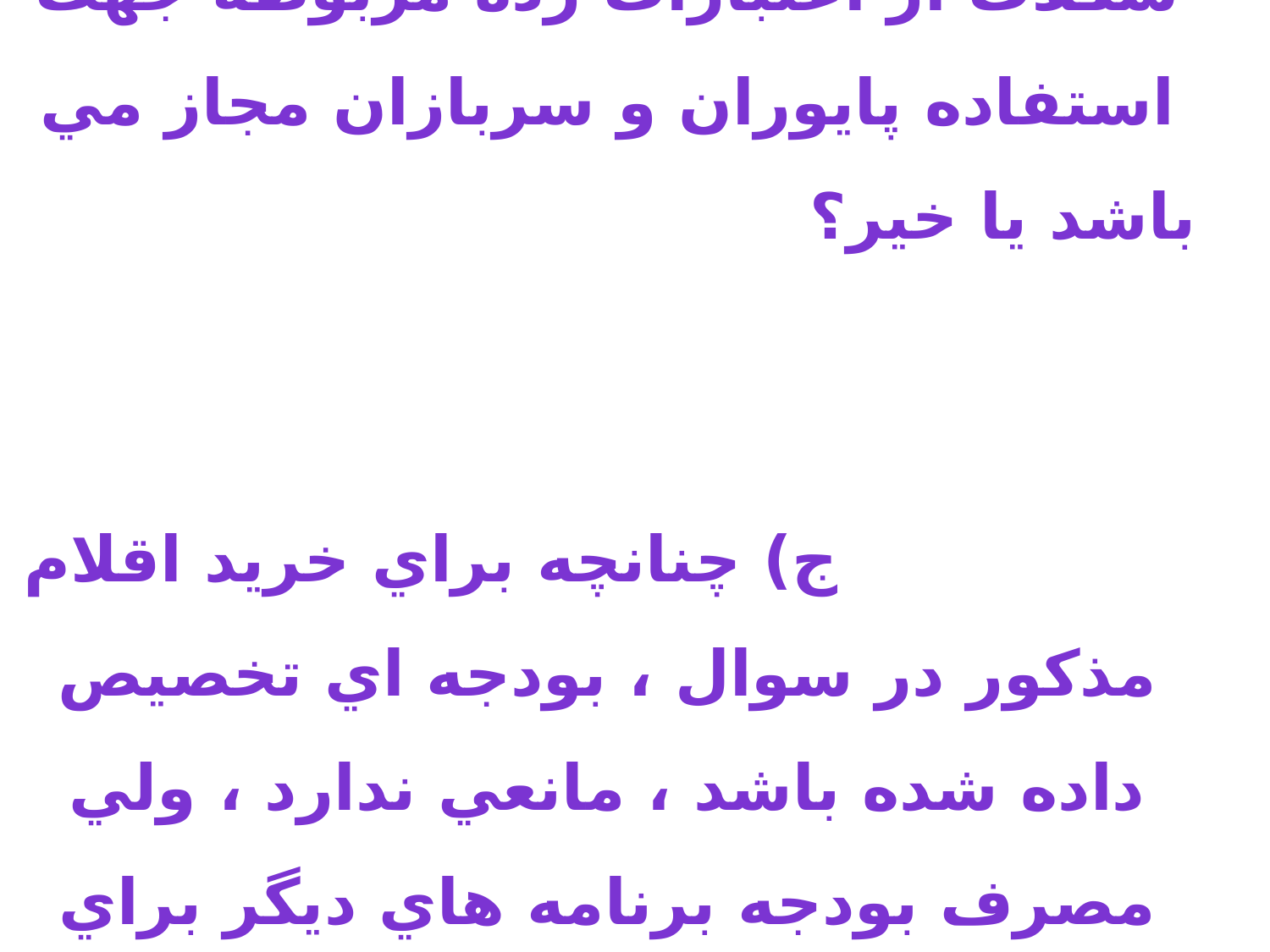

# س) آيا خريد قند، چاي، بسكوييت، شكلات از اعتبارات رده مربوطه جهت استفاده پايوران و سربازان مجاز مي باشد يا خير؟                                                                                                                                                                 ج) چنانچه براي خريد اقلام مذكور در سوال ، بودجه اي تخصيص داده شده باشد ، مانعي ندارد ، ولي مصرف بودجه برنامه هاي ديگر براي خريد اين اقلام جايز نيست ، مگر با اذن مسئول بالاتر كه داراي اذن قانوني و شرعي باشد.